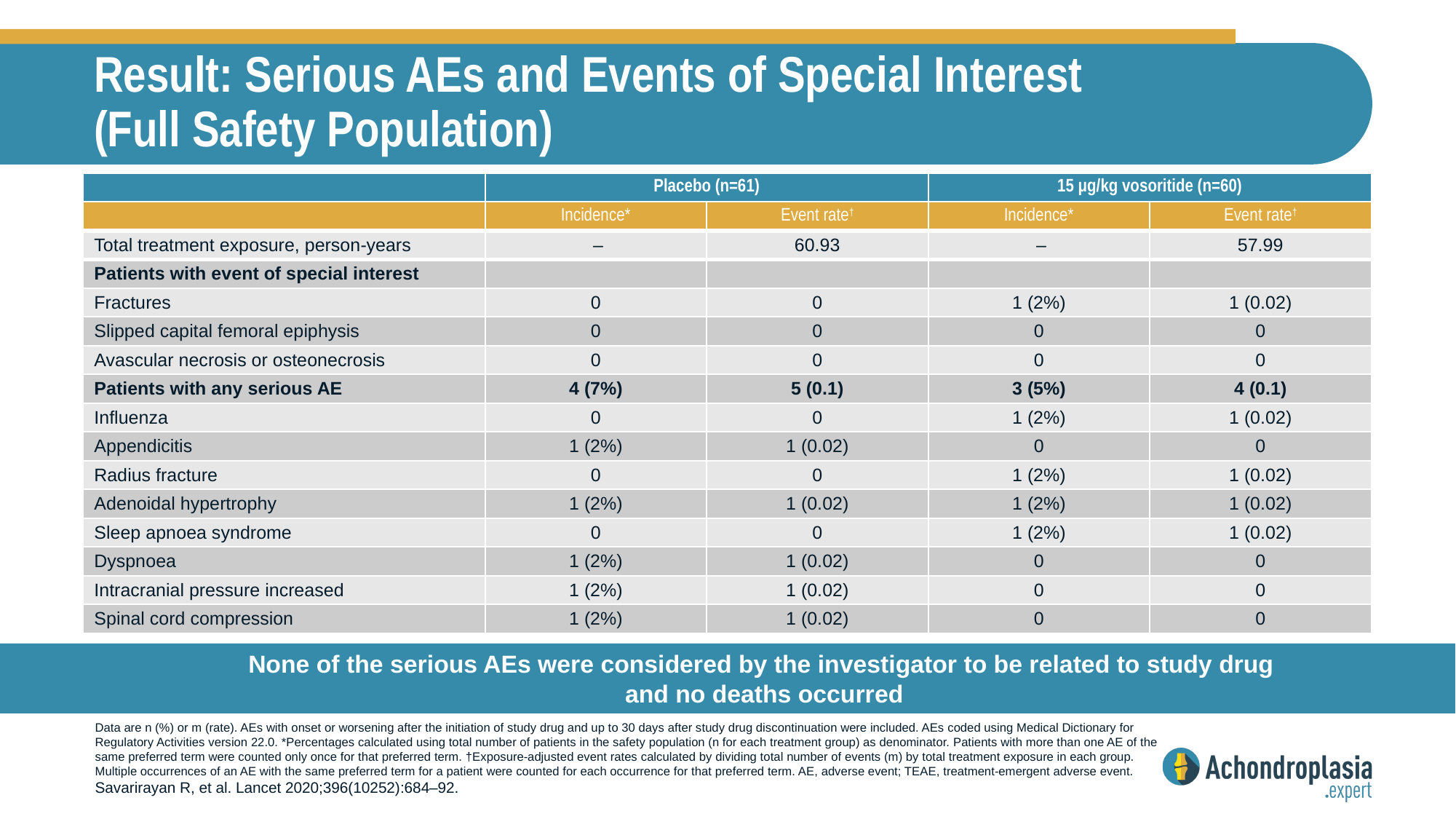

# Result: Serious AEs and Events of Special Interest (Full Safety Population)
|  | Placebo (n=61) |  | 15 μg/kg vosoritide (n=60) |  |
| --- | --- | --- | --- | --- |
|  | Incidence\* | Event rate† | Incidence\* | Event rate† |
| Total treatment exposure, person-years | – | 60.93 | – | 57.99 |
| Patients with event of special interest |  |  |  |  |
| Fractures | 0 | 0 | 1 (2%) | 1 (0.02) |
| Slipped capital femoral epiphysis | 0 | 0 | 0 | 0 |
| Avascular necrosis or osteonecrosis | 0 | 0 | 0 | 0 |
| Patients with any serious AE | 4 (7%) | 5 (0.1) | 3 (5%) | 4 (0.1) |
| Influenza | 0 | 0 | 1 (2%) | 1 (0.02) |
| Appendicitis | 1 (2%) | 1 (0.02) | 0 | 0 |
| Radius fracture | 0 | 0 | 1 (2%) | 1 (0.02) |
| Adenoidal hypertrophy | 1 (2%) | 1 (0.02) | 1 (2%) | 1 (0.02) |
| Sleep apnoea syndrome | 0 | 0 | 1 (2%) | 1 (0.02) |
| Dyspnoea | 1 (2%) | 1 (0.02) | 0 | 0 |
| Intracranial pressure increased | 1 (2%) | 1 (0.02) | 0 | 0 |
| Spinal cord compression | 1 (2%) | 1 (0.02) | 0 | 0 |
None of the serious AEs were considered by the investigator to be related to study drug
and no deaths occurred
Data are n (%) or m (rate). AEs with onset or worsening after the initiation of study drug and up to 30 days after study drug discontinuation were included. AEs coded using Medical Dictionary for Regulatory Activities version 22.0. *Percentages calculated using total number of patients in the safety population (n for each treatment group) as denominator. Patients with more than one AE of the same preferred term were counted only once for that preferred term. †Exposure-adjusted event rates calculated by dividing total number of events (m) by total treatment exposure in each group. Multiple occurrences of an AE with the same preferred term for a patient were counted for each occurrence for that preferred term. AE, adverse event; TEAE, treatment-emergent adverse event.
Savarirayan R, et al. Lancet 2020;396(10252):684–92.